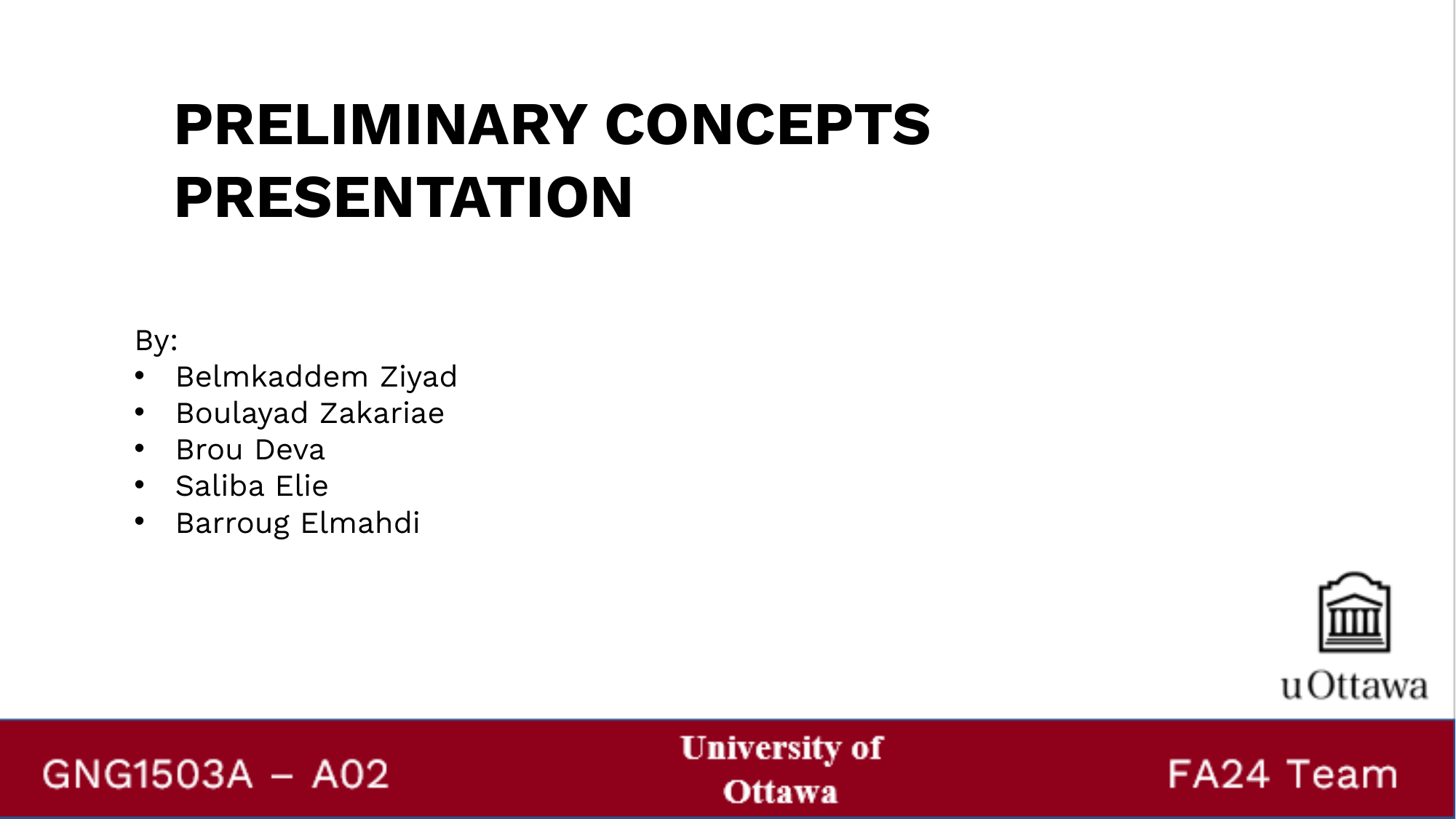

PRELIMINARY CONCEPTS PRESENTATION
By:
Belmkaddem Ziyad
Boulayad Zakariae
Brou Deva
Saliba Elie
Barroug Elmahdi